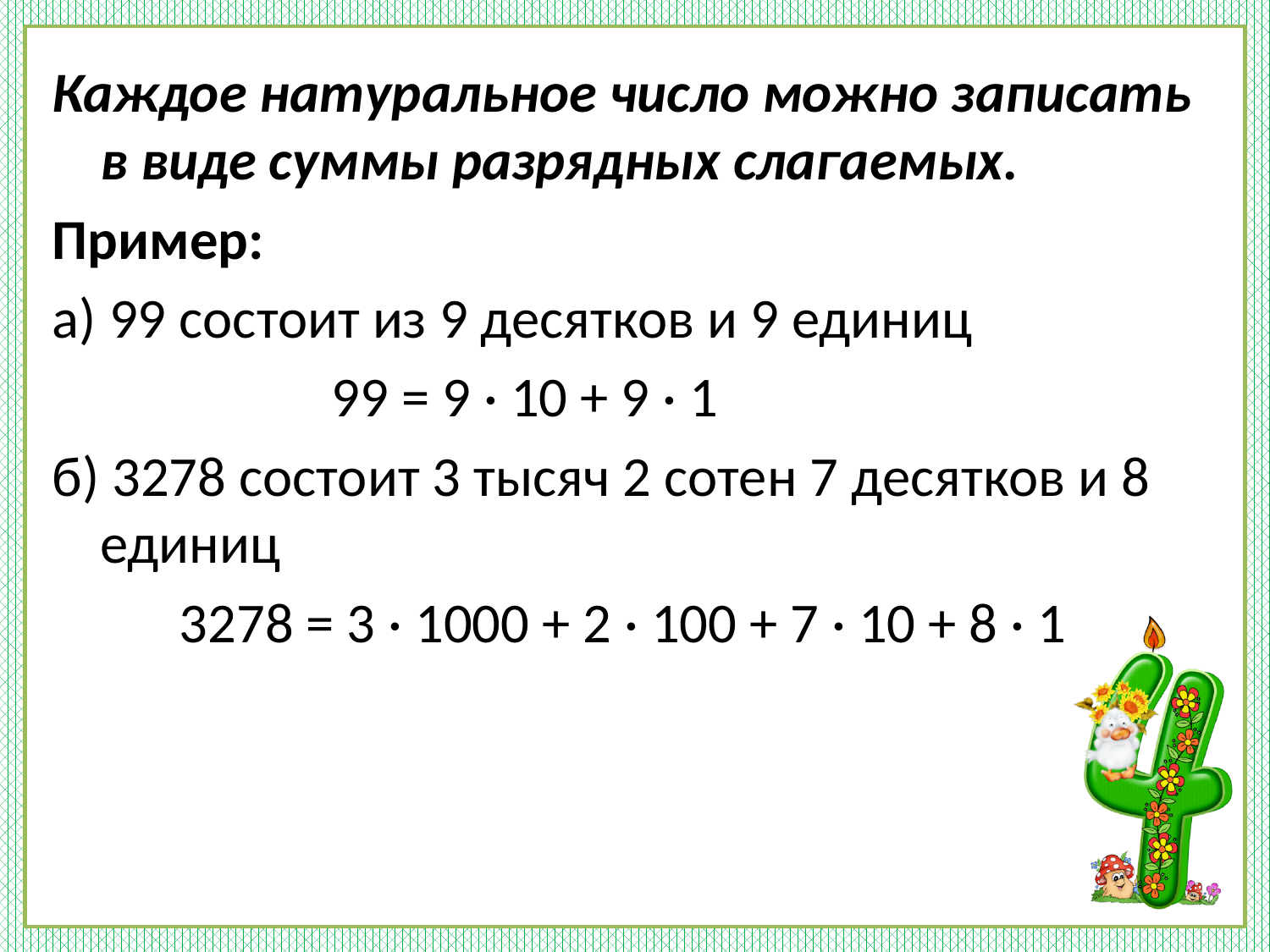

Каждое натуральное число можно записать в виде суммы разрядных слагаемых.
Пример:
а) 99 состоит из 9 десятков и 9 единиц
                      99 = 9 · 10 + 9 · 1
б) 3278 состоит 3 тысяч 2 сотен 7 десятков и 8 единиц
          3278 = 3 · 1000 + 2 · 100 + 7 · 10 + 8 · 1